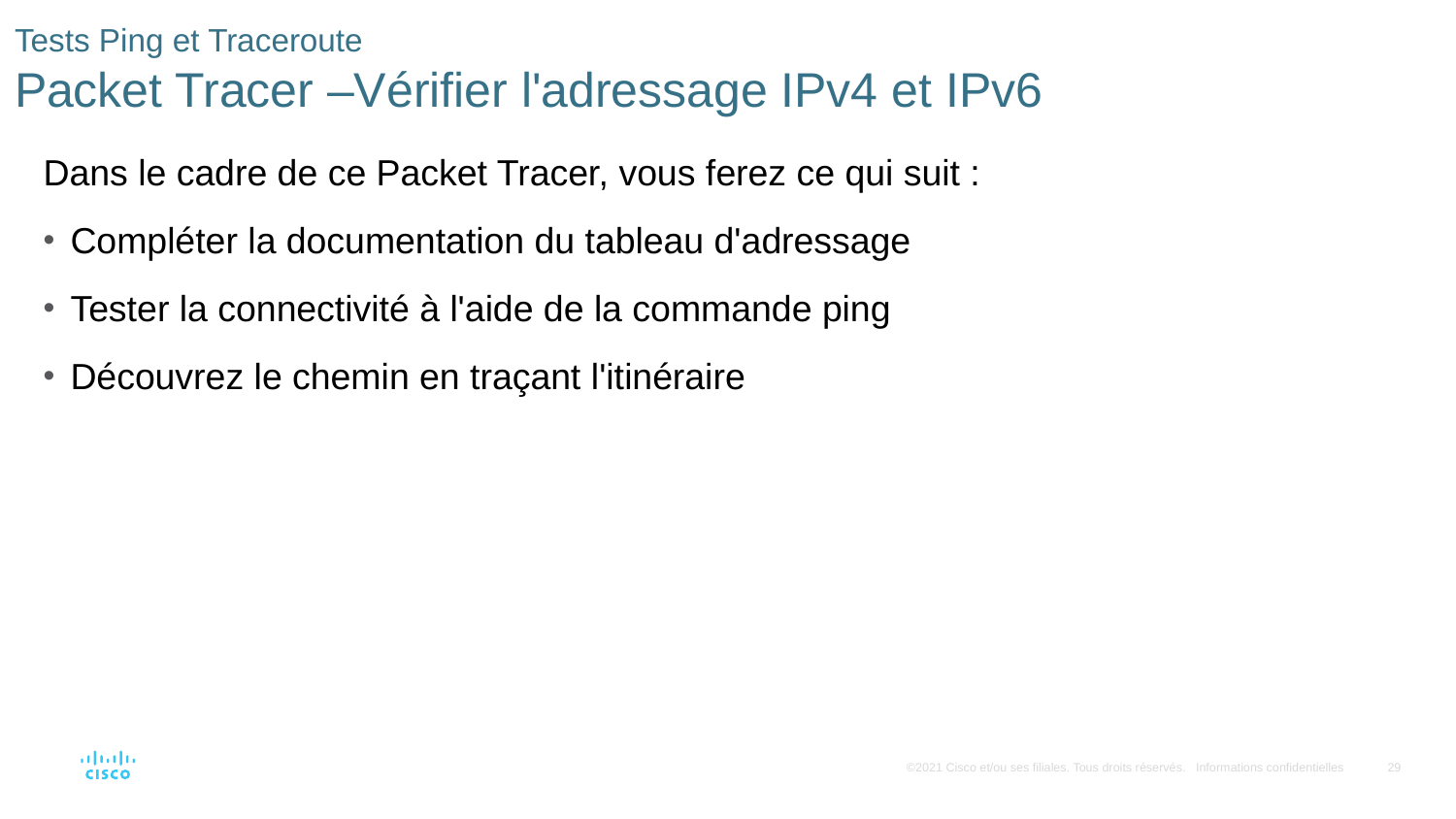

# Tests Ping et Traceroute Packet Tracer –Vérifier l'adressage IPv4 et IPv6
Dans le cadre de ce Packet Tracer, vous ferez ce qui suit :
Compléter la documentation du tableau d'adressage
Tester la connectivité à l'aide de la commande ping
Découvrez le chemin en traçant l'itinéraire